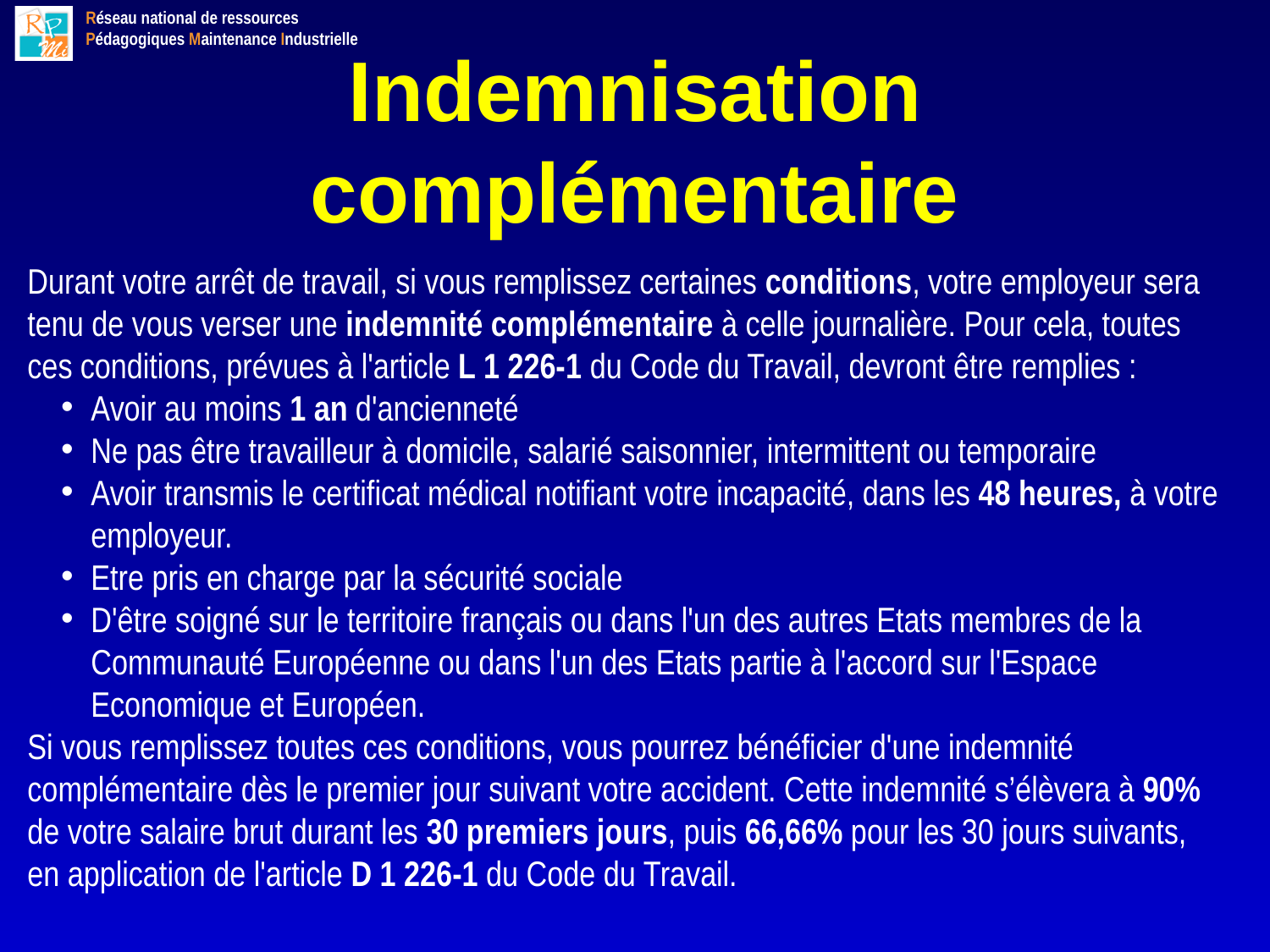

# Indemnisation complémentaire
Durant votre arrêt de travail, si vous remplissez certaines conditions, votre employeur sera tenu de vous verser une indemnité complémentaire à celle journalière. Pour cela, toutes ces conditions, prévues à l'article L 1 226-1 du Code du Travail, devront être remplies :
Avoir au moins 1 an d'ancienneté
Ne pas être travailleur à domicile, salarié saisonnier, intermittent ou temporaire
Avoir transmis le certificat médical notifiant votre incapacité, dans les 48 heures, à votre employeur.
Etre pris en charge par la sécurité sociale
D'être soigné sur le territoire français ou dans l'un des autres Etats membres de la Communauté Européenne ou dans l'un des Etats partie à l'accord sur l'Espace Economique et Européen.
Si vous remplissez toutes ces conditions, vous pourrez bénéficier d'une indemnité complémentaire dès le premier jour suivant votre accident. Cette indemnité s’élèvera à 90% de votre salaire brut durant les 30 premiers jours, puis 66,66% pour les 30 jours suivants, en application de l'article D 1 226-1 du Code du Travail.